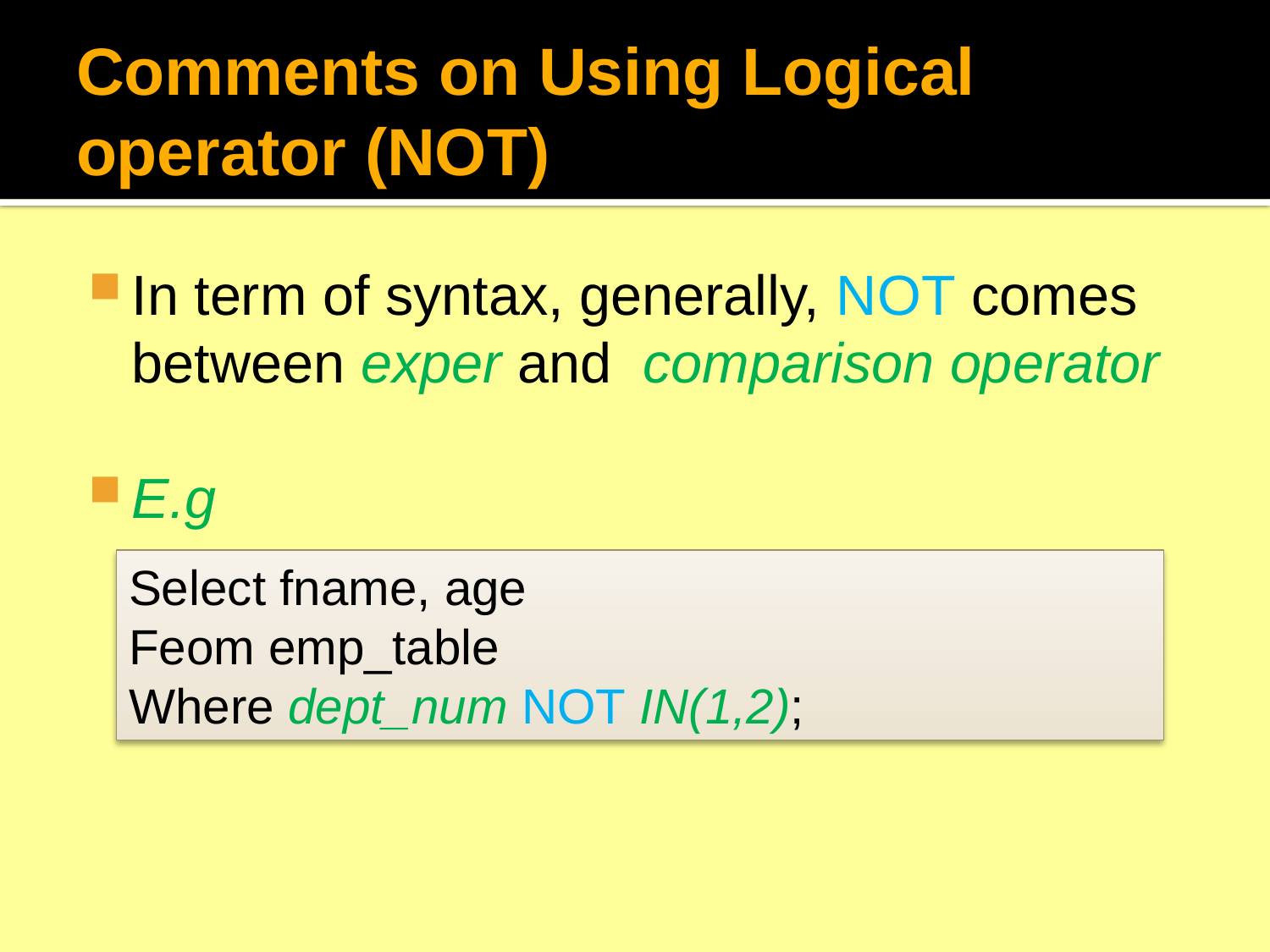

# Comments on Using Logical operator (NOT)
In term of syntax, generally, NOT comes between exper and  comparison operator

E.g
Select fname, age
Feom emp_table
Where dept_num NOT IN(1,2);